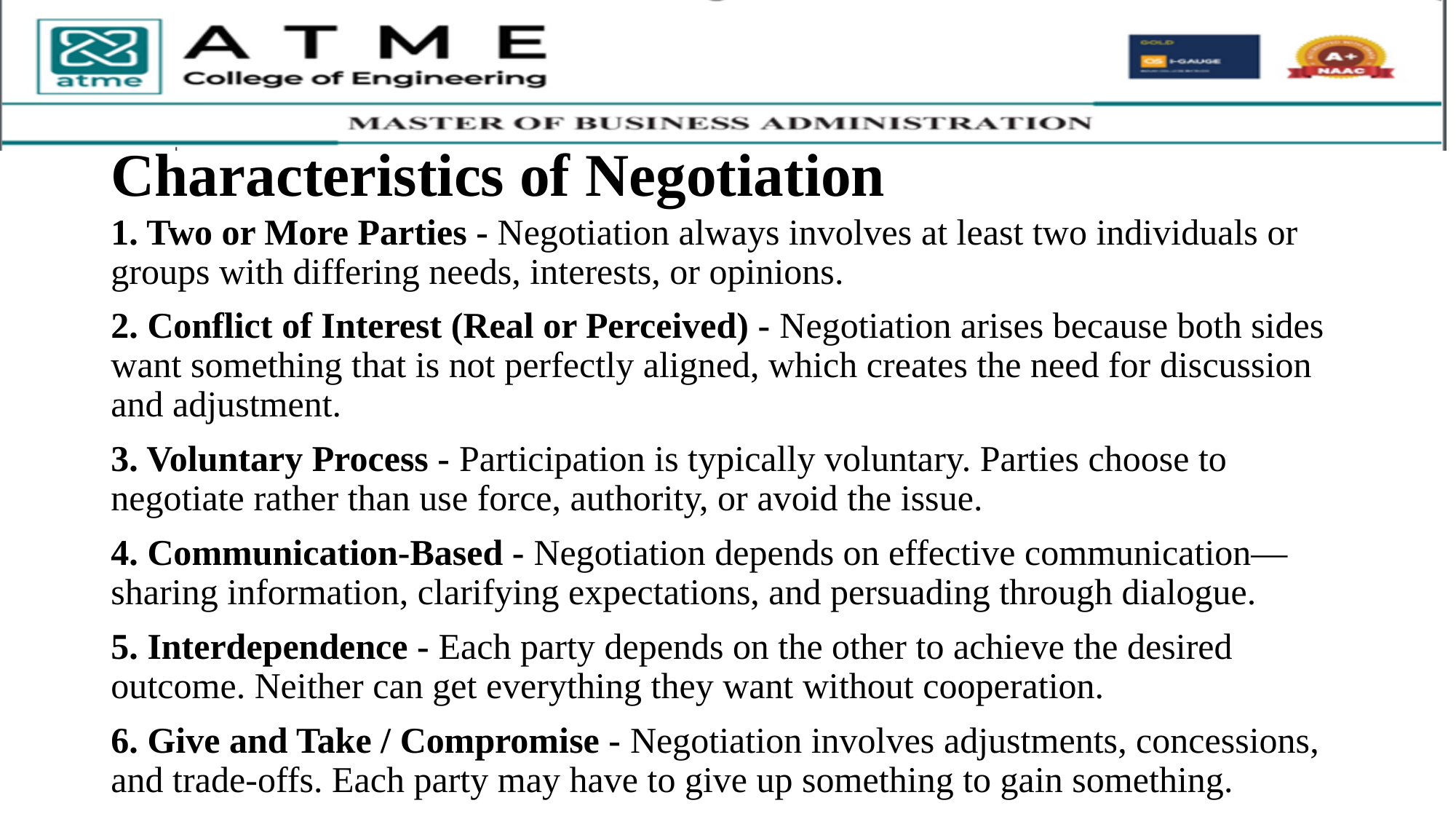

# Characteristics of Negotiation
1. Two or More Parties - Negotiation always involves at least two individuals or groups with differing needs, interests, or opinions.
2. Conflict of Interest (Real or Perceived) - Negotiation arises because both sides want something that is not perfectly aligned, which creates the need for discussion and adjustment.
3. Voluntary Process - Participation is typically voluntary. Parties choose to negotiate rather than use force, authority, or avoid the issue.
4. Communication-Based - Negotiation depends on effective communication—sharing information, clarifying expectations, and persuading through dialogue.
5. Interdependence - Each party depends on the other to achieve the desired outcome. Neither can get everything they want without cooperation.
6. Give and Take / Compromise - Negotiation involves adjustments, concessions, and trade-offs. Each party may have to give up something to gain something.